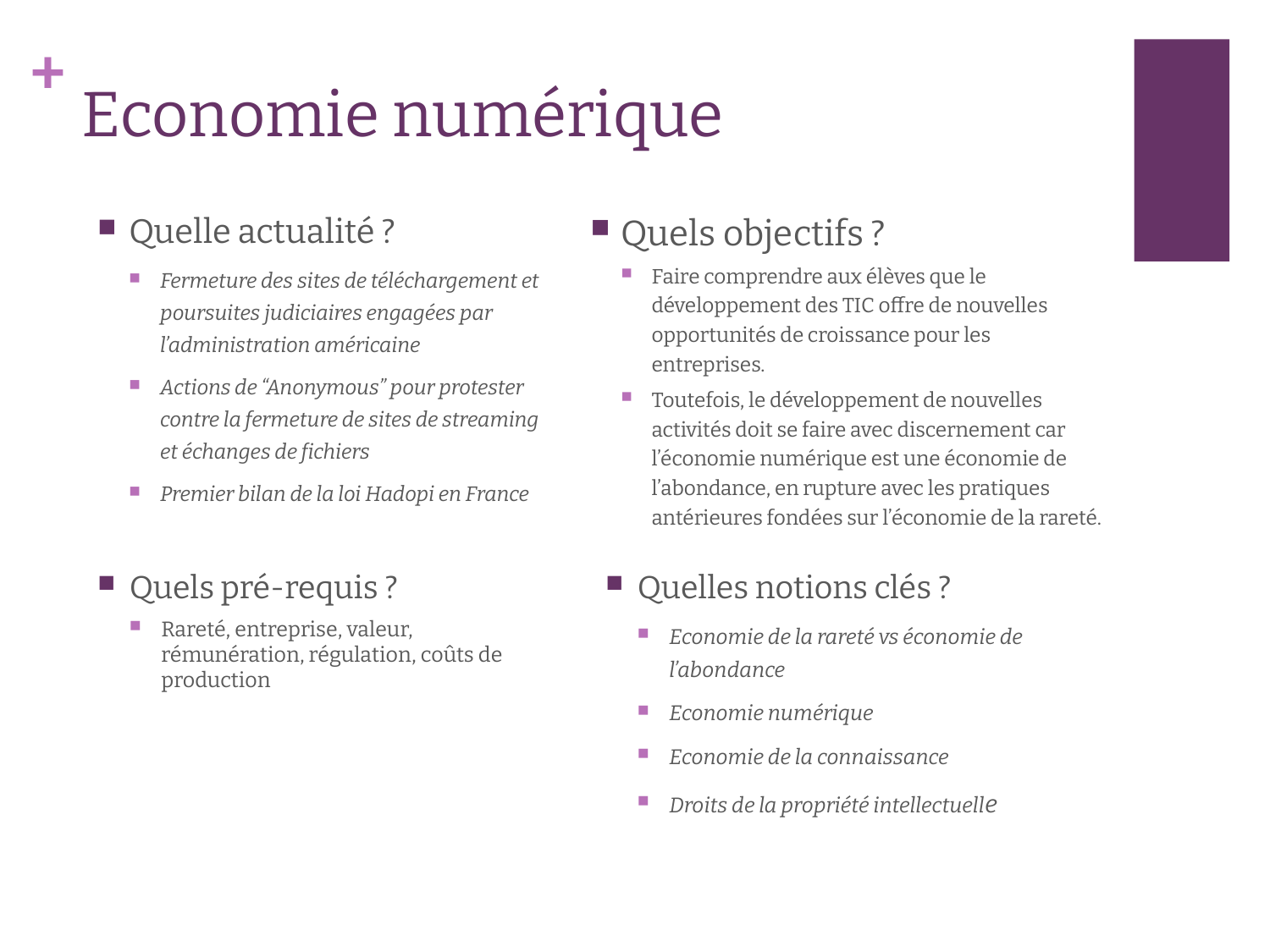

# Economie numérique
Quelle actualité ?
Fermeture des sites de téléchargement et poursuites judiciaires engagées par l’administration américaine
Actions de “Anonymous” pour protester contre la fermeture de sites de streaming et échanges de fichiers
Premier bilan de la loi Hadopi en France
Quels objectifs ?
Faire comprendre aux élèves que le développement des TIC offre de nouvelles opportunités de croissance pour les entreprises.
Toutefois, le développement de nouvelles activités doit se faire avec discernement car l’économie numérique est une économie de l’abondance, en rupture avec les pratiques antérieures fondées sur l’économie de la rareté.
Quels pré-requis ?
Rareté, entreprise, valeur, rémunération, régulation, coûts de production
Quelles notions clés ?
Economie de la rareté vs économie de l’abondance
Economie numérique
Economie de la connaissance
Droits de la propriété intellectuelle